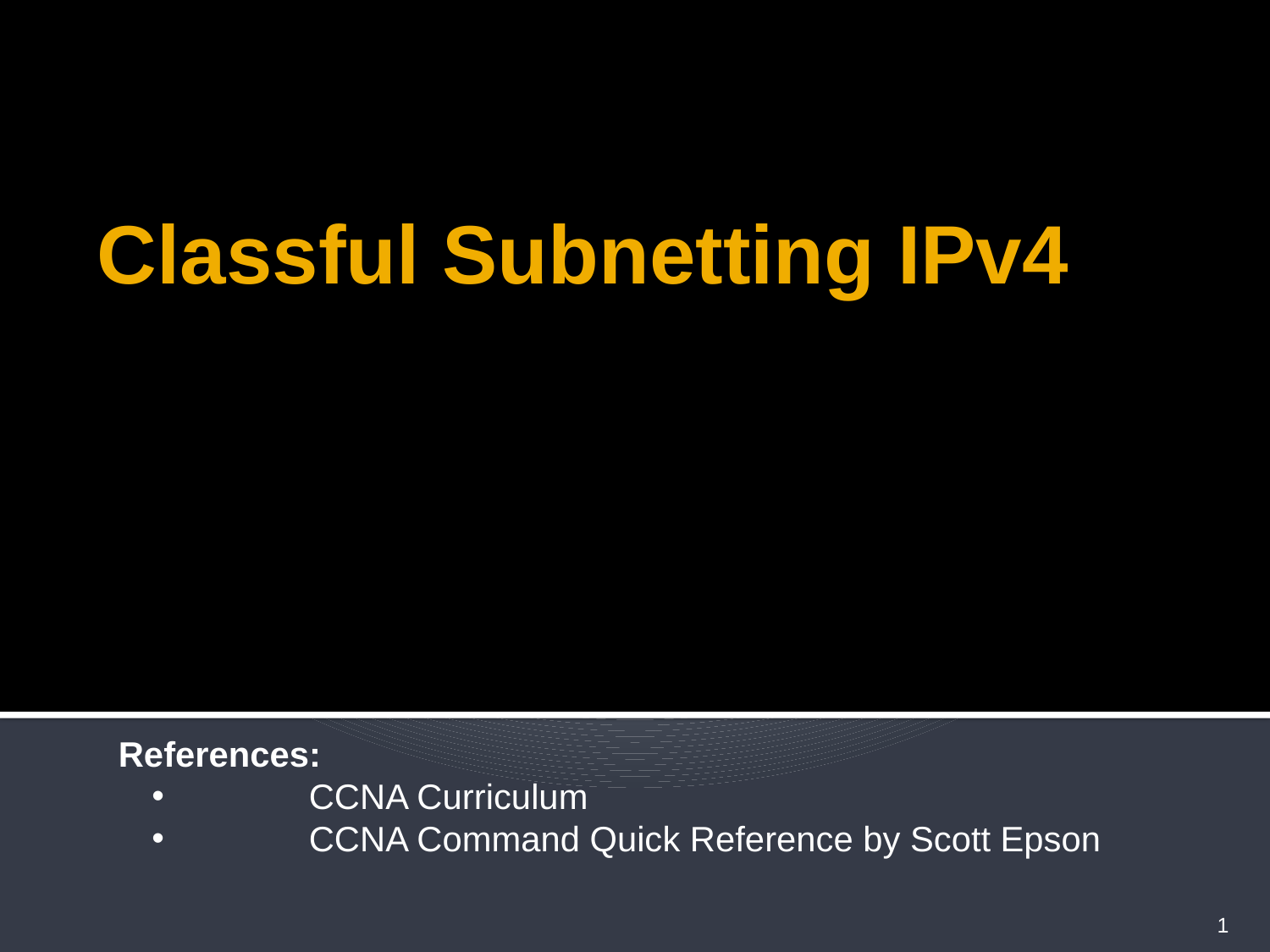

# Classful Subnetting IPv4

References:
	CCNA Curriculum
	CCNA Command Quick Reference by Scott Epson

1